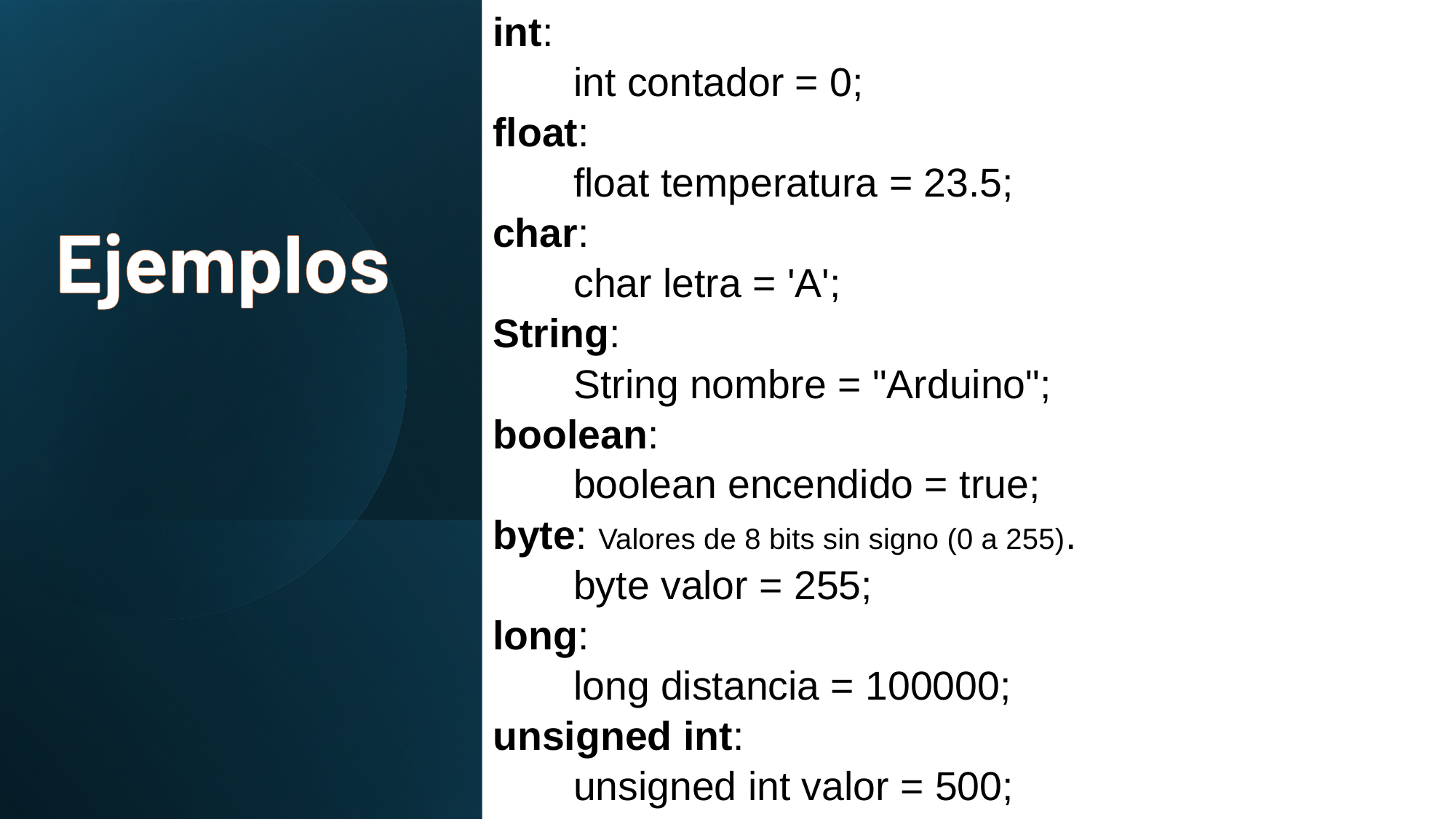

int:
	int contador = 0;
float:
	float temperatura = 23.5;
char:
	char letra = 'A';
String:
	String nombre = "Arduino";
boolean:
	boolean encendido = true;
byte: Valores de 8 bits sin signo (0 a 255).
	byte valor = 255;
long:
	long distancia = 100000;
unsigned int:
	unsigned int valor = 500;

Ejemplos